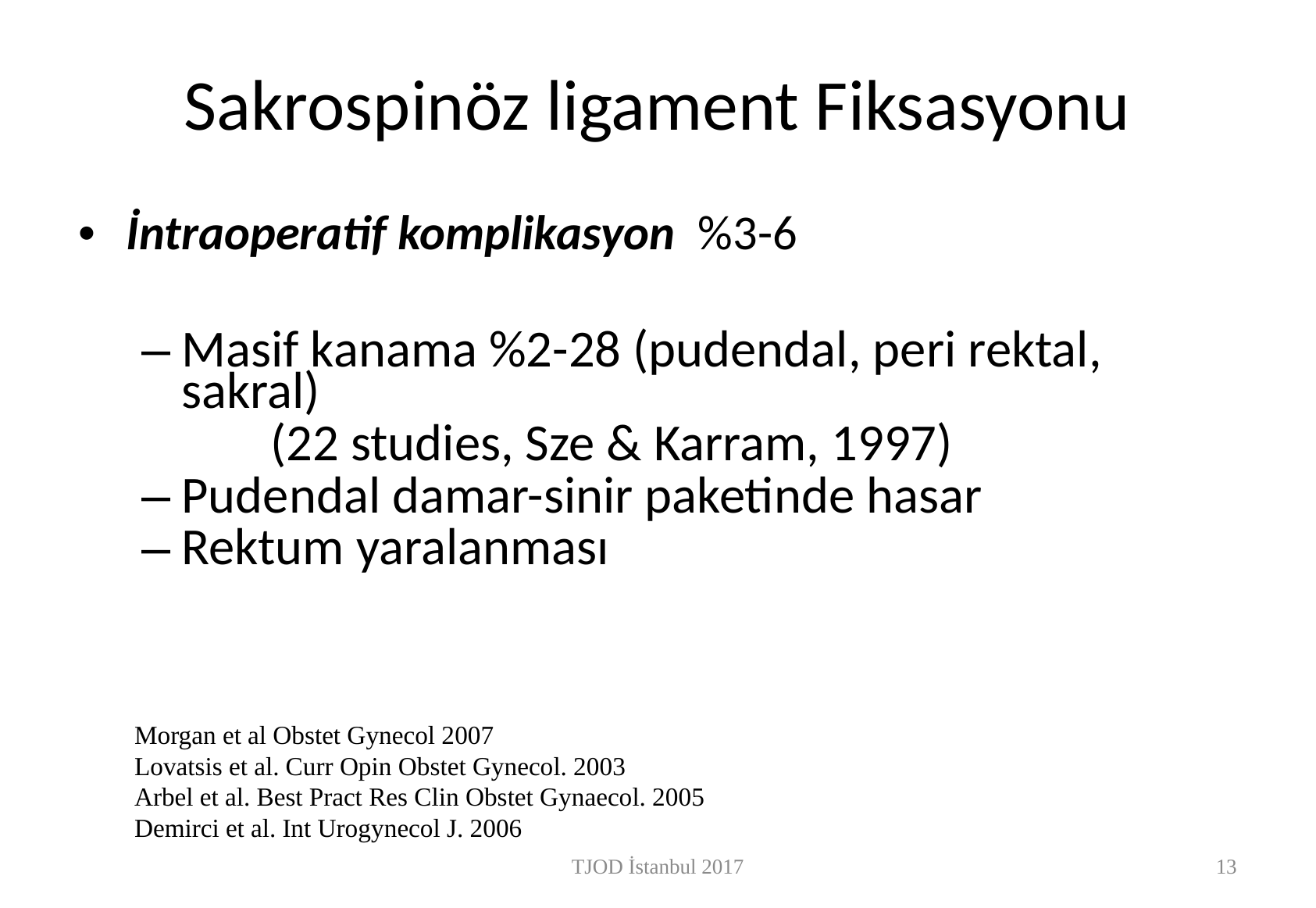

# Sakrospinöz ligament Fiksasyonu
İntraoperatif komplikasyon  %3-6

Masif kanama %2-28 (pudendal, peri rektal, sakral)
	 (22 studies, Sze & Karram, 1997)
Pudendal damar-sinir paketinde hasar
Rektum yaralanması

Morgan et al Obstet Gynecol 2007
Lovatsis et al. Curr Opin Obstet Gynecol. 2003
Arbel et al. Best Pract Res Clin Obstet Gynaecol. 2005
Demirci et al. Int Urogynecol J. 2006
TJOD İstanbul 2017
13